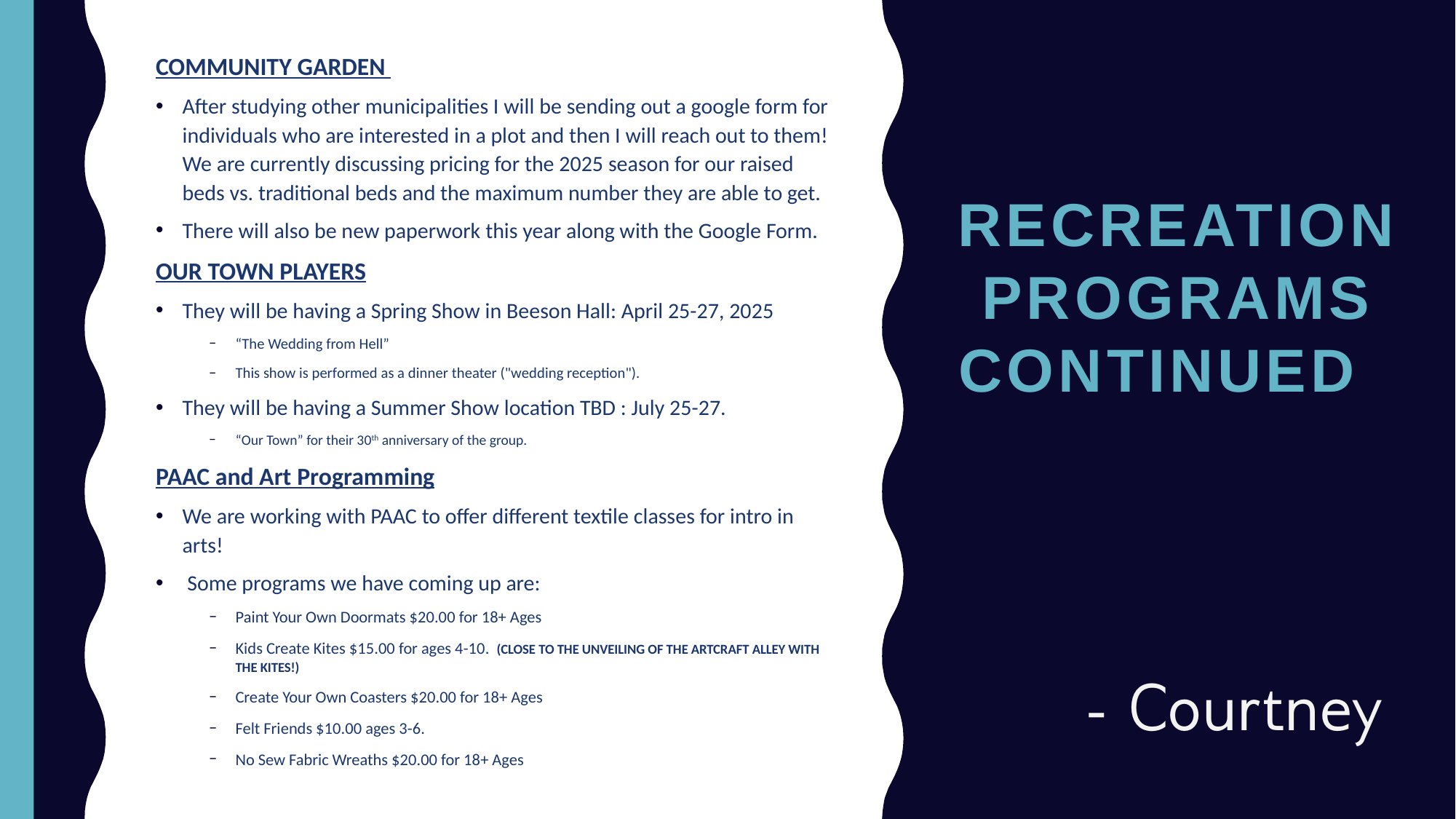

COMMUNITY GARDEN
After studying other municipalities I will be sending out a google form for individuals who are interested in a plot and then I will reach out to them! We are currently discussing pricing for the 2025 season for our raised beds vs. traditional beds and the maximum number they are able to get.
There will also be new paperwork this year along with the Google Form.
OUR TOWN PLAYERS
They will be having a Spring Show in Beeson Hall: April 25-27, 2025
“The Wedding from Hell”
This show is performed as a dinner theater ("wedding reception").
They will be having a Summer Show location TBD : July 25-27.
“Our Town” for their 30th anniversary of the group.
PAAC and Art Programming
We are working with PAAC to offer different textile classes for intro in arts!
 Some programs we have coming up are:
Paint Your Own Doormats $20.00 for 18+ Ages
Kids Create Kites $15.00 for ages 4-10.  (CLOSE TO THE UNVEILING OF THE ARTCRAFT ALLEY WITH THE KITES!)
Create Your Own Coasters $20.00 for 18+ Ages
Felt Friends $10.00 ages 3-6.
No Sew Fabric Wreaths $20.00 for 18+ Ages

# Recreation pROGRAMS CONTINUED
- Courtney